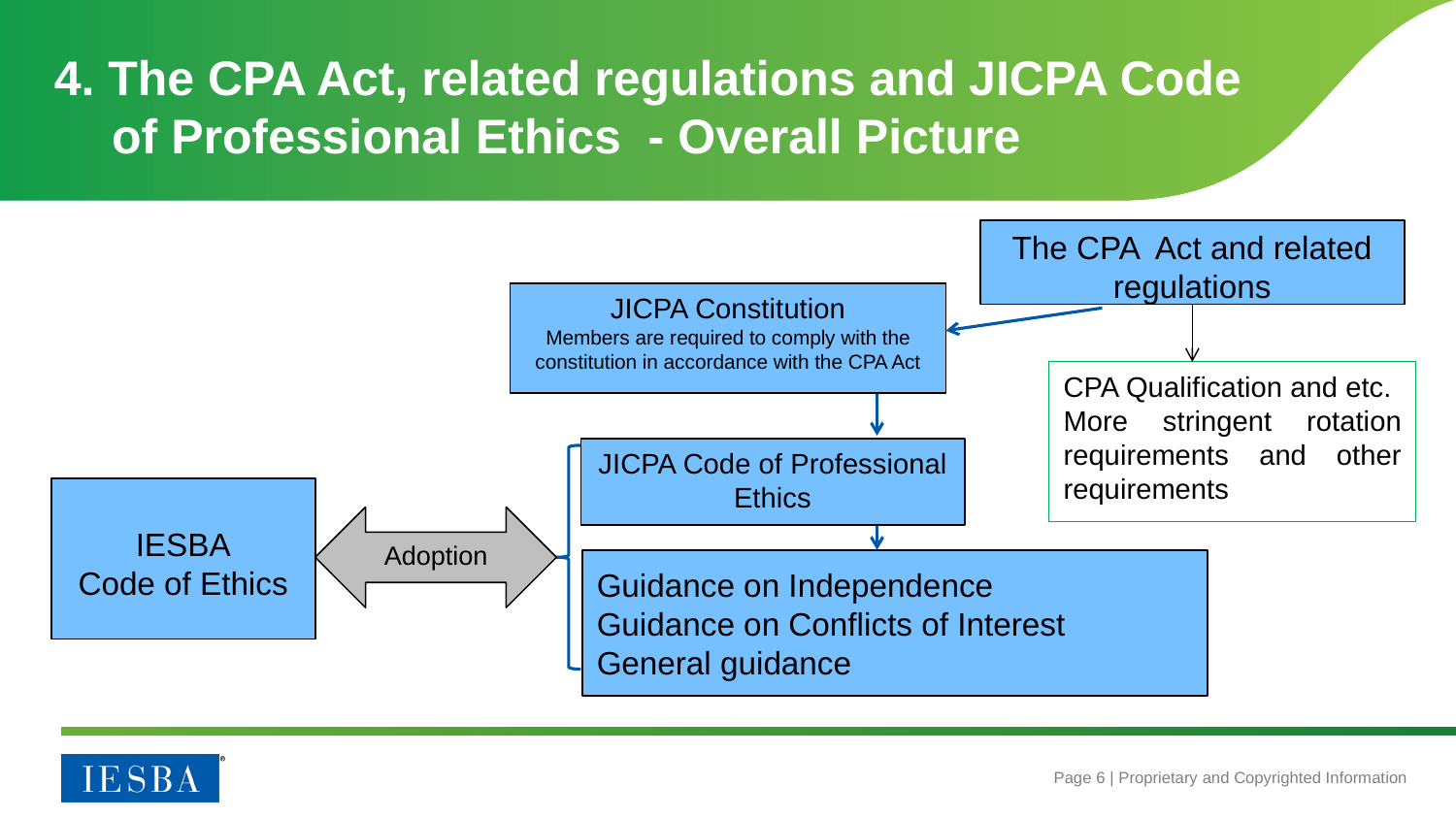

# 4. The CPA Act, related regulations and JICPA Code of Professional Ethics  - Overall Picture
The CPA  Act and related regulations
JICPA Constitution
Members are required to comply with the constitution in accordance with the CPA Act

CPA Qualification and etc.
More stringent rotation requirements and other requirements
JICPA Code of Professional Ethics

IESBA
Code of Ethics
Adoption
Guidance on Independence
Guidance on Conflicts of Interest
General guidance